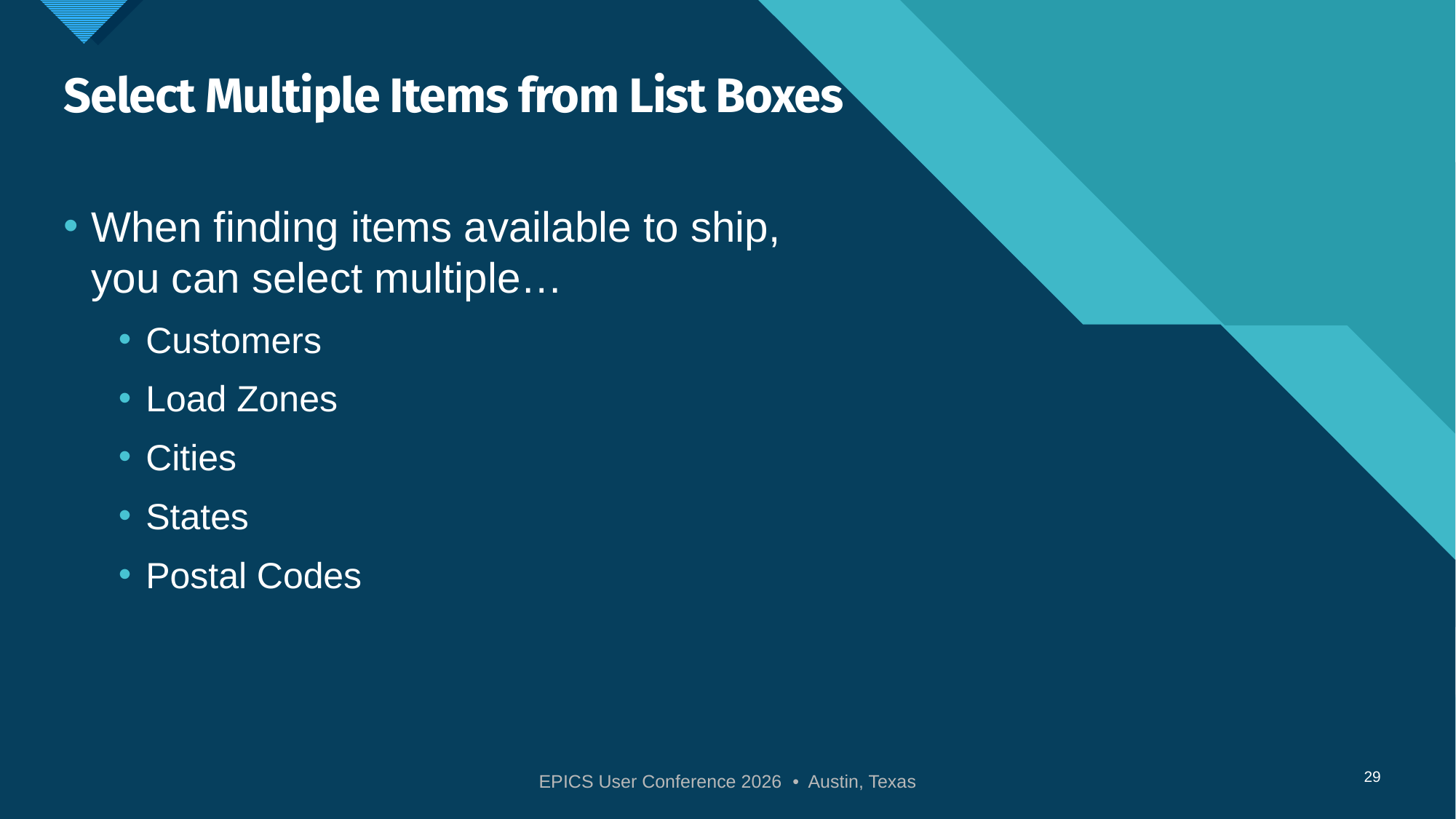

# Select Multiple Items from List Boxes
When finding items available to ship, you can select multiple…
Customers
Load Zones
Cities
States
Postal Codes
29
EPICS User Conference 2026  •  Austin, Texas